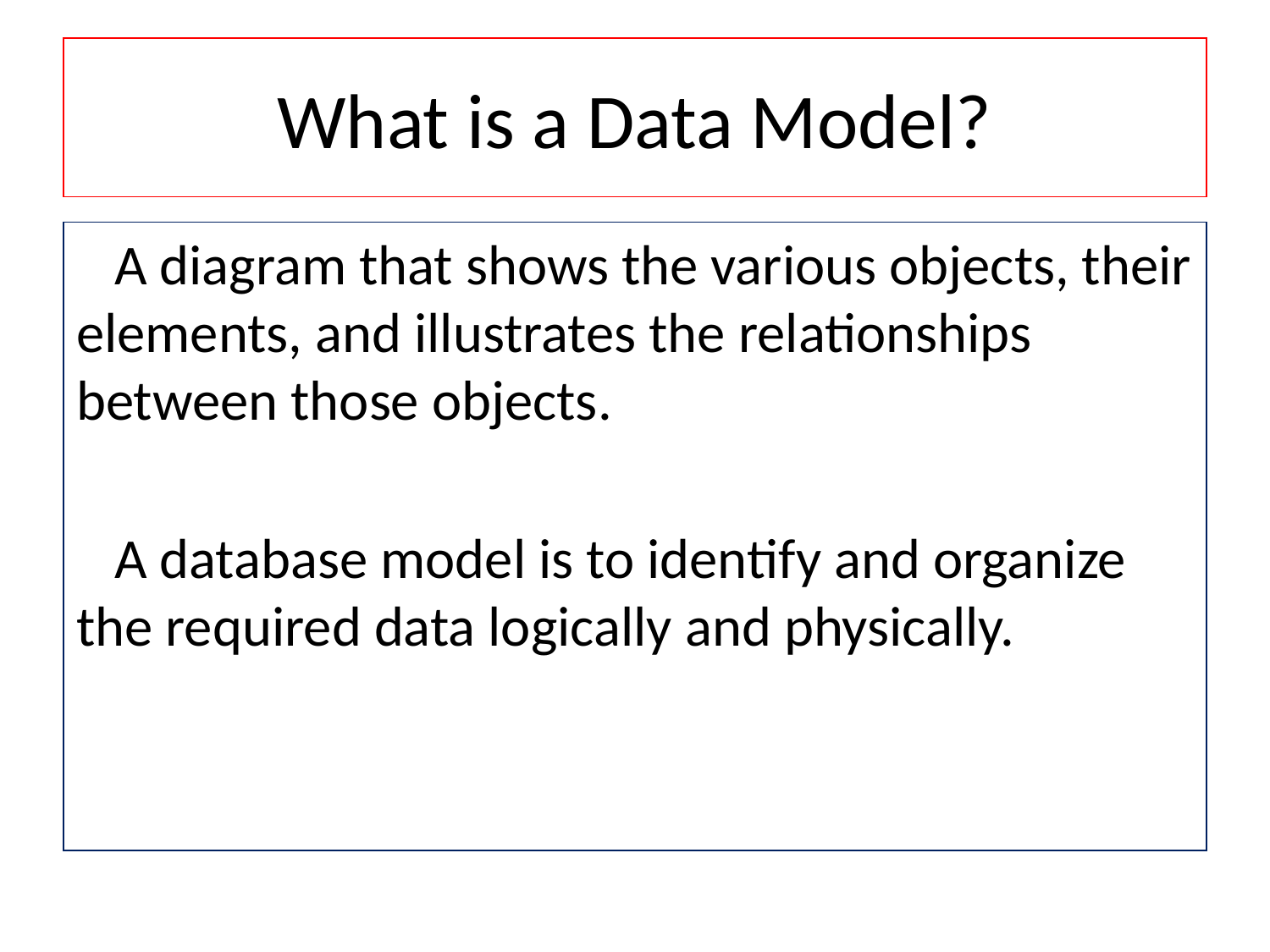

# What is a Data Model?
   A diagram that shows the various objects, their elements, and illustrates the relationships between those objects.

   A database model is to identify and organize the required data logically and physically.